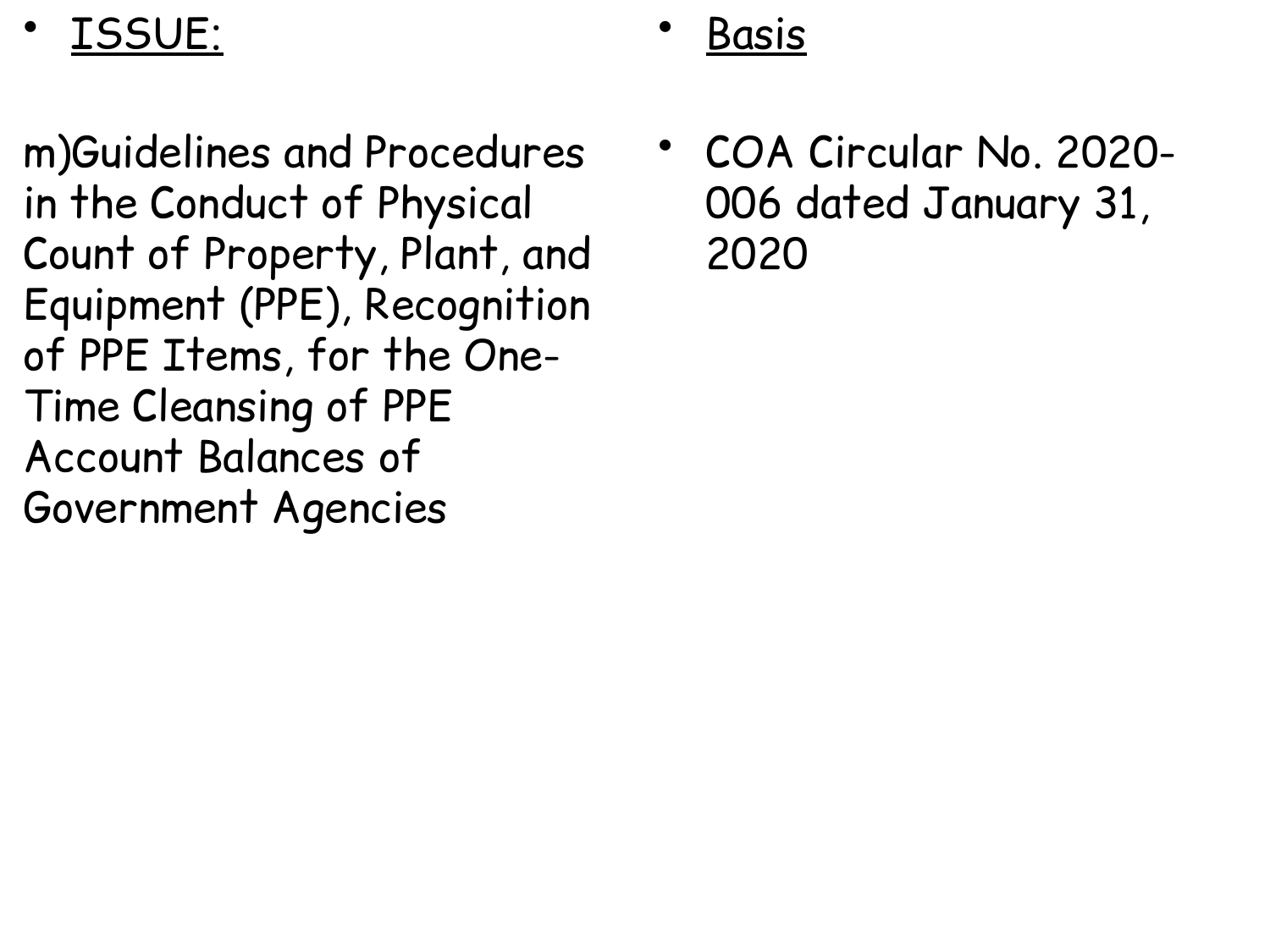

ISSUE:

m)Guidelines and Procedures in the Conduct of Physical Count of Property, Plant, and Equipment (PPE), Recognition of PPE Items, for the One-Time Cleansing of PPE Account Balances of Government Agencies

Basis

COA Circular No. 2020-006 dated January 31, 2020